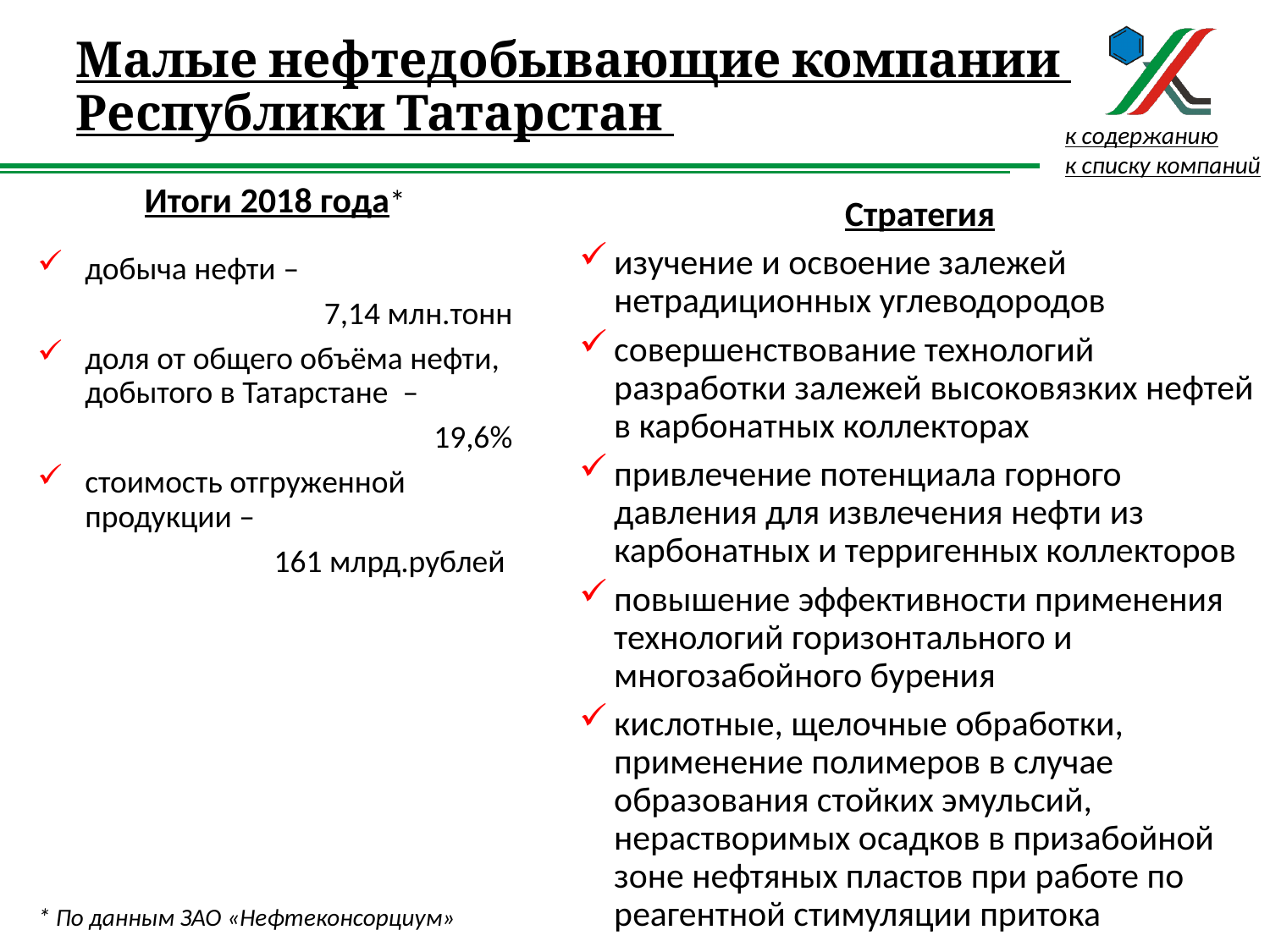

# Малые нефтедобывающие компании Республики Татарстан
к содержанию
к списку компаний
Итоги 2018 года*
добыча нефти –
7,14 млн.тонн
доля от общего объёма нефти, добытого в Татарстане  –
19,6%
стоимость отгруженной продукции –
 161 млрд.рублей
Стратегия
изучение и освоение залежей нетрадиционных углеводородов
совершенствование технологий разработки залежей высоковязких нефтей в карбонатных коллекторах
привлечение потенциала горного давления для извлечения нефти из карбонатных и терригенных коллекторов
повышение эффективности применения технологий горизонтального и многозабойного бурения
кислотные, щелочные обработки, применение полимеров в случае образования стойких эмульсий, нерастворимых осадков в призабойной зоне нефтяных пластов при работе по реагентной стимуляции притока
* По данным ЗАО «Нефтеконсорциум»